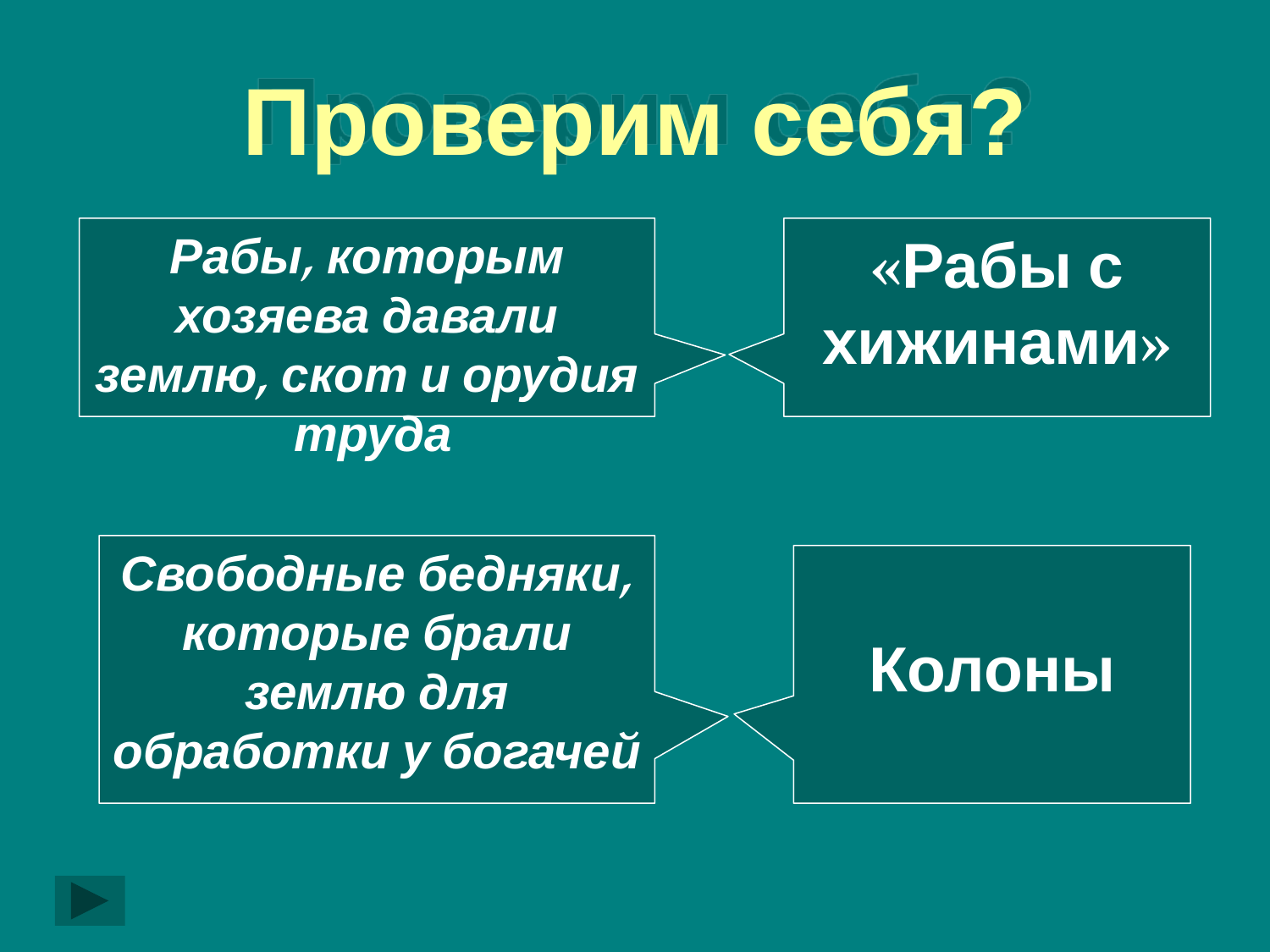

# Проверим себя?
Рабы, которым хозяева давали землю, скот и орудия  труда
«Рабы с хижинами»
Свободные бедняки, которые брали землю для обработки у богачей

Колоны